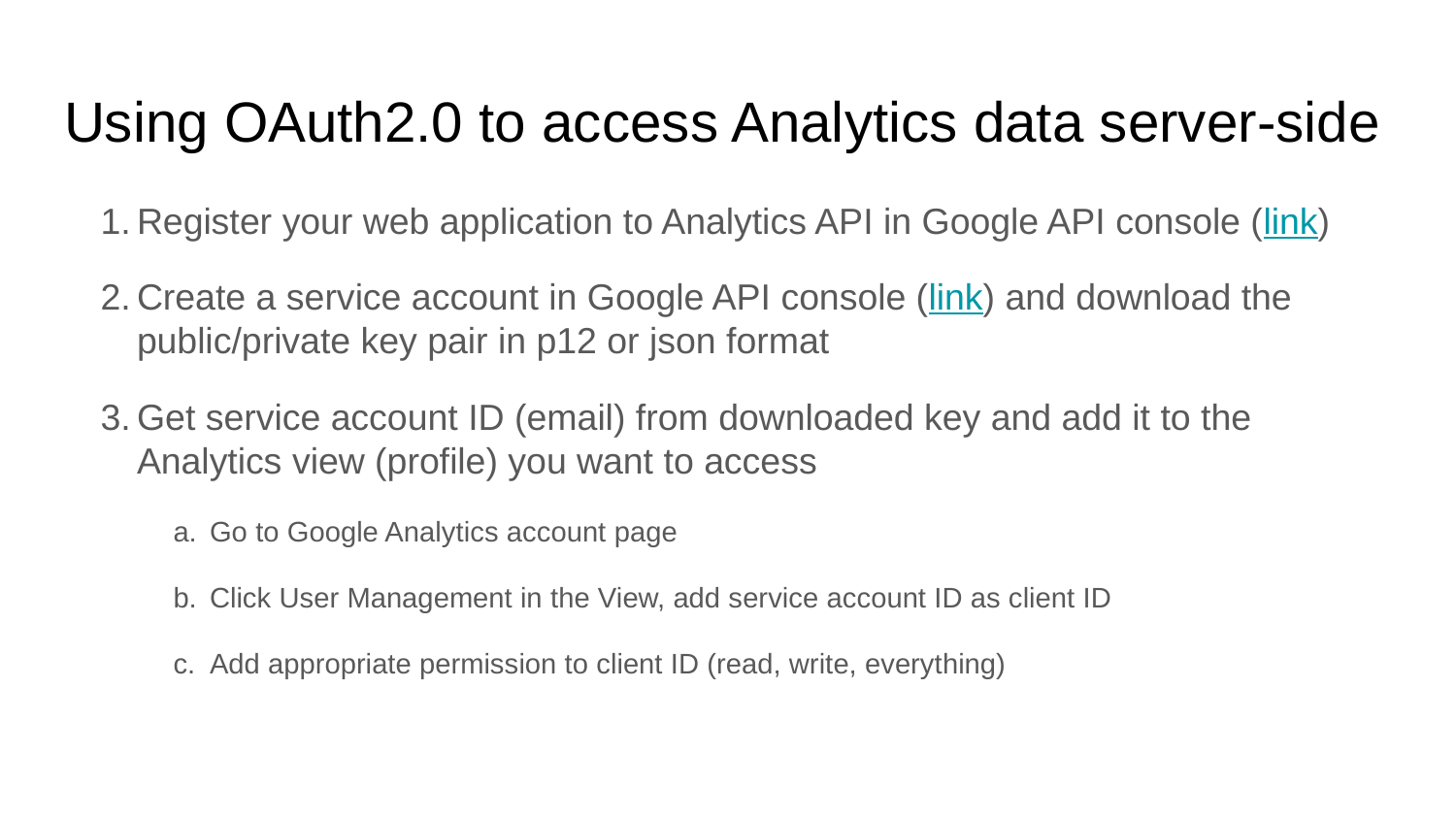

# Using OAuth2.0 to access Analytics data server-side
Register your web application to Analytics API in Google API console (link)
Create a service account in Google API console (link) and download the public/private key pair in p12 or json format
Get service account ID (email) from downloaded key and add it to the Analytics view (profile) you want to access
Go to Google Analytics account page
Click User Management in the View, add service account ID as client ID
Add appropriate permission to client ID (read, write, everything)